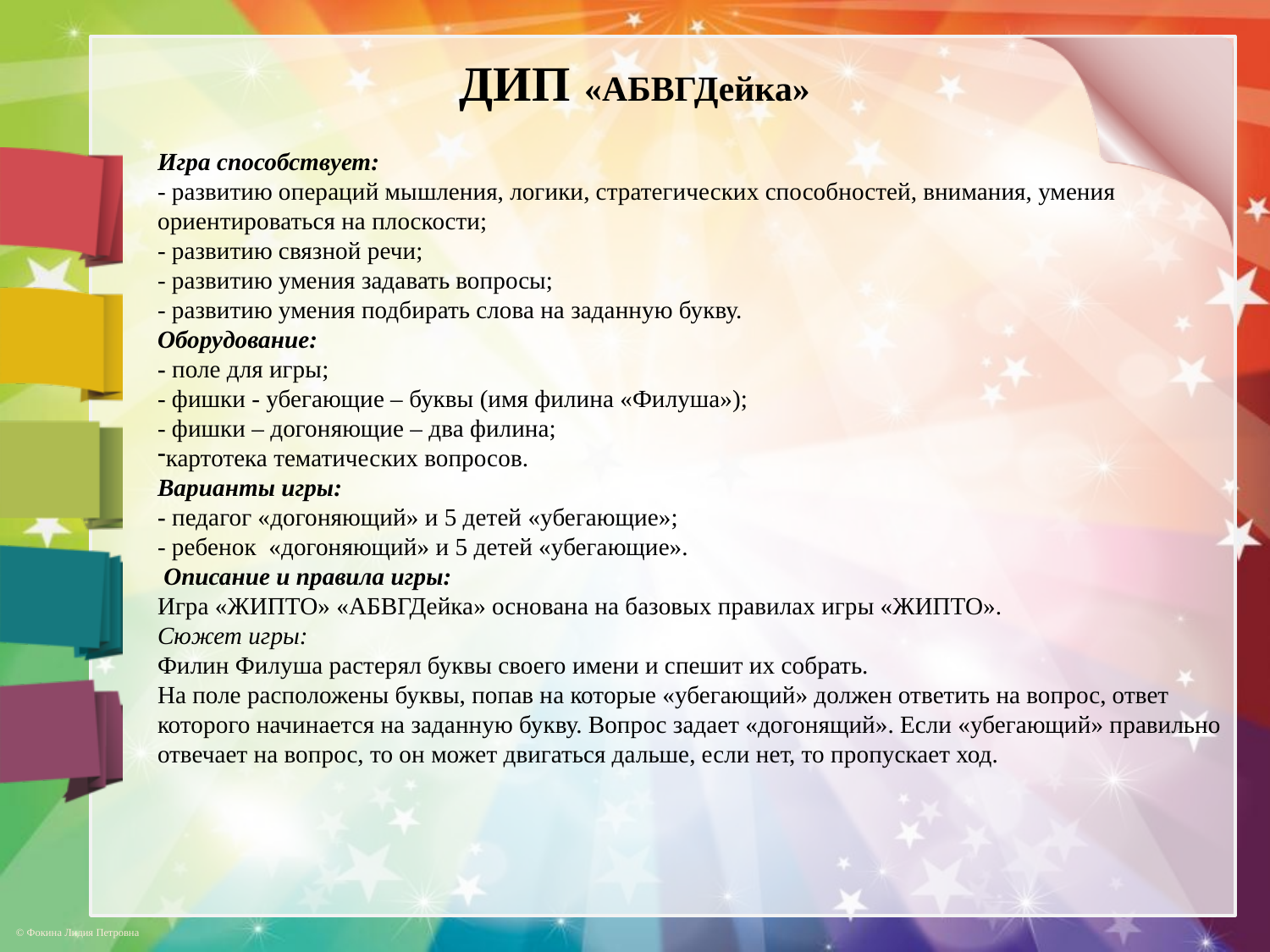

# ДИП «АБВГДейка»
Игра способствует:
- развитию операций мышления, логики, стратегических способностей, внимания, умения ориентироваться на плоскости;
- развитию связной речи;
- развитию умения задавать вопросы;
- развитию умения подбирать слова на заданную букву.
Оборудование:
- поле для игры;
- фишки - убегающие – буквы (имя филина «Филуша»);
- фишки – догоняющие – два филина;
картотека тематических вопросов.
Варианты игры:
- педагог «догоняющий» и 5 детей «убегающие»;
- ребенок  «догоняющий» и 5 детей «убегающие».
 Описание и правила игры:
Игра «ЖИПТО» «АБВГДейка» основана на базовых правилах игры «ЖИПТО».
Сюжет игры:
Филин Филуша растерял буквы своего имени и спешит их собрать.
На поле расположены буквы, попав на которые «убегающий» должен ответить на вопрос, ответ которого начинается на заданную букву. Вопрос задает «догонящий». Если «убегающий» правильно отвечает на вопрос, то он может двигаться дальше, если нет, то пропускает ход.